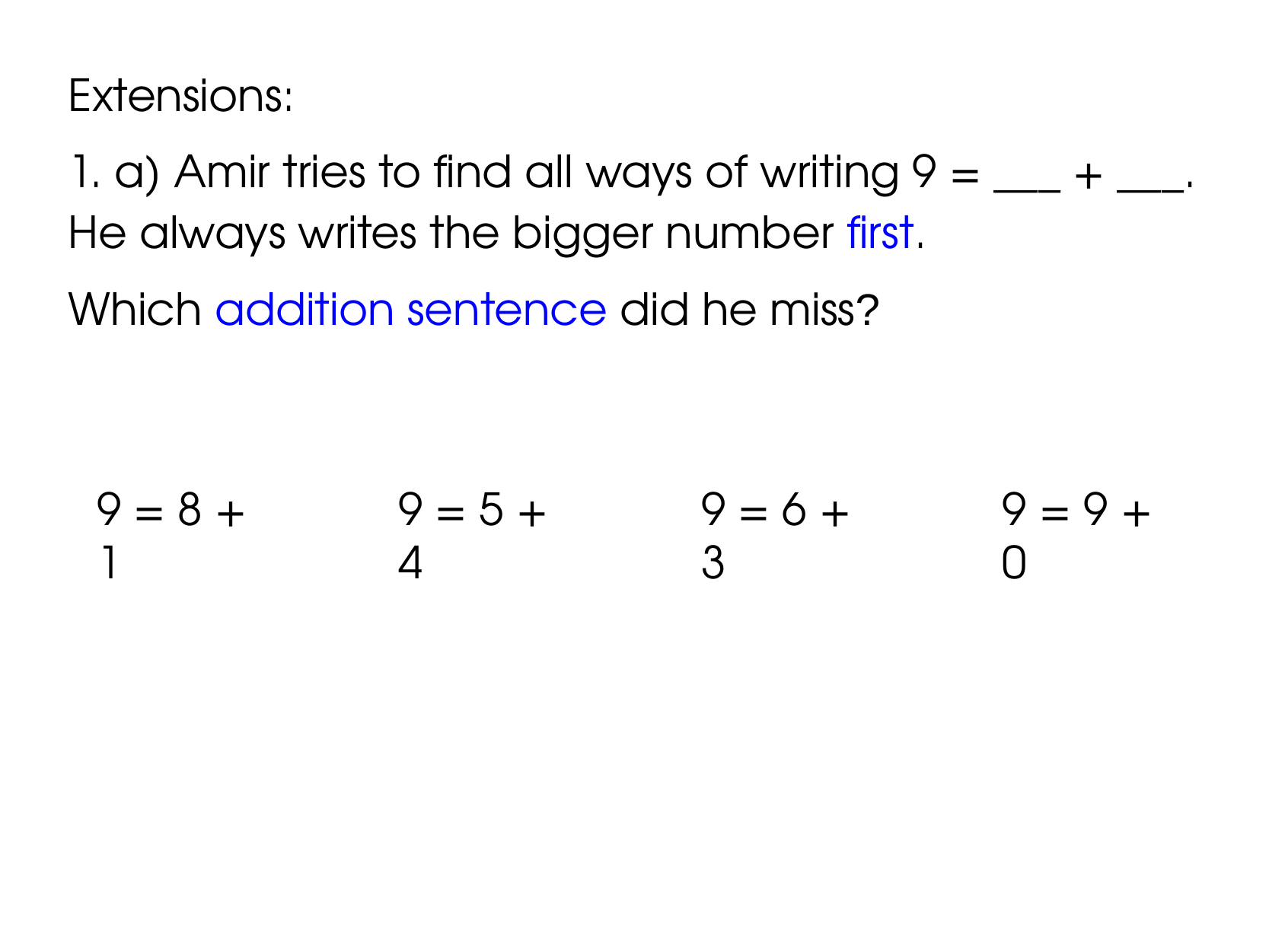

Extensions:
1. a) Amir tries to find all ways of writing 9 = ___ + ___. He always writes the bigger number first.
Which addition sentence did he miss?
9 = 8 + 1
9 = 5 + 4
9 = 6 + 3
9 = 9 + 0